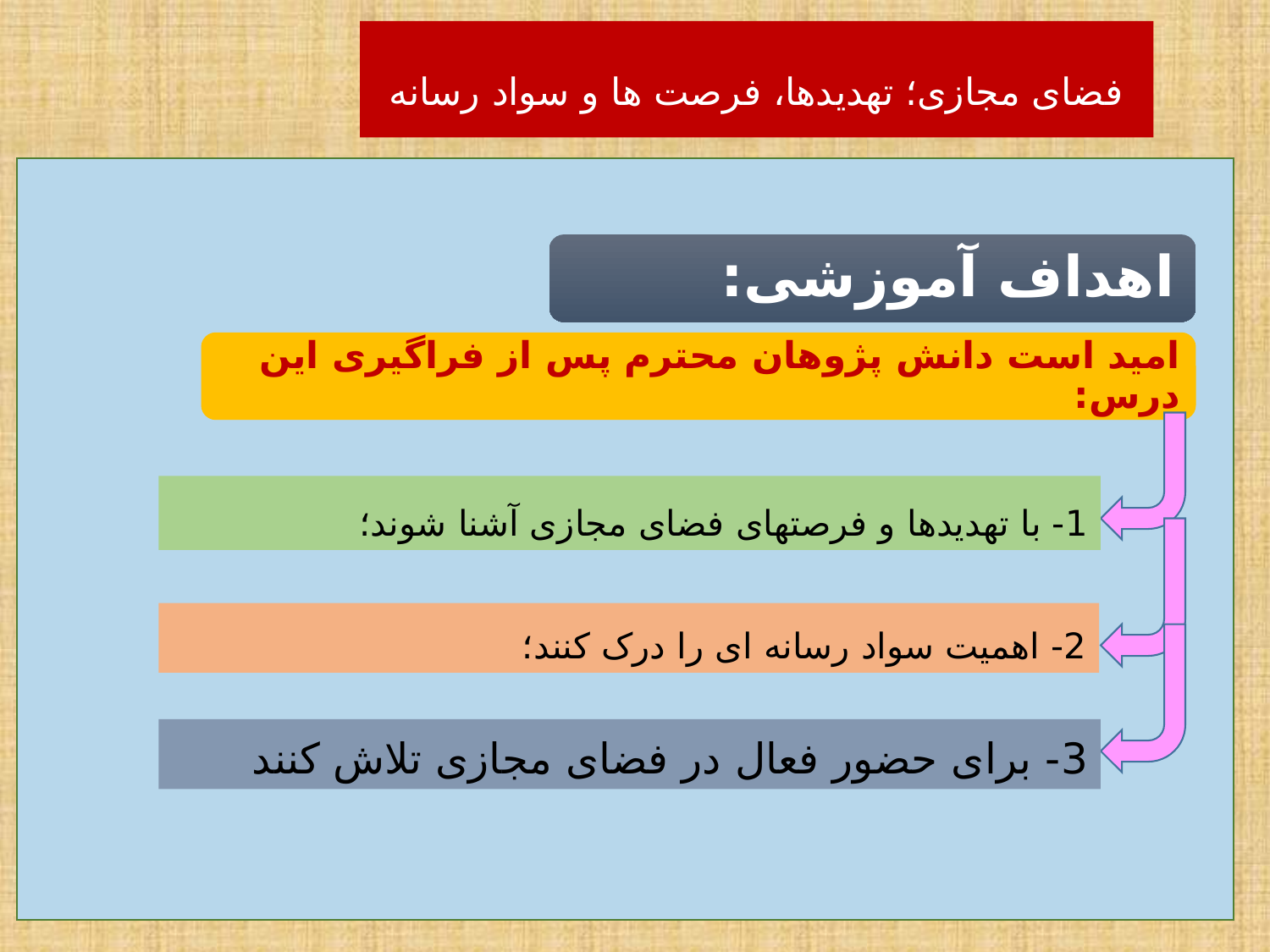

# فضای مجازی؛ تهدیدها، فرصت ها و سواد رسانه

اهداف آموزشی:
امید است دانش پژوهان محترم پس از فراگیری این درس:

1- با تهدیدها و فرصتهای فضای مجازی آشنا شوند؛

2- اهمیت سواد رسانه ای را درک کنند؛

3- برای حضور فعال در فضای مجازی تلاش کنند